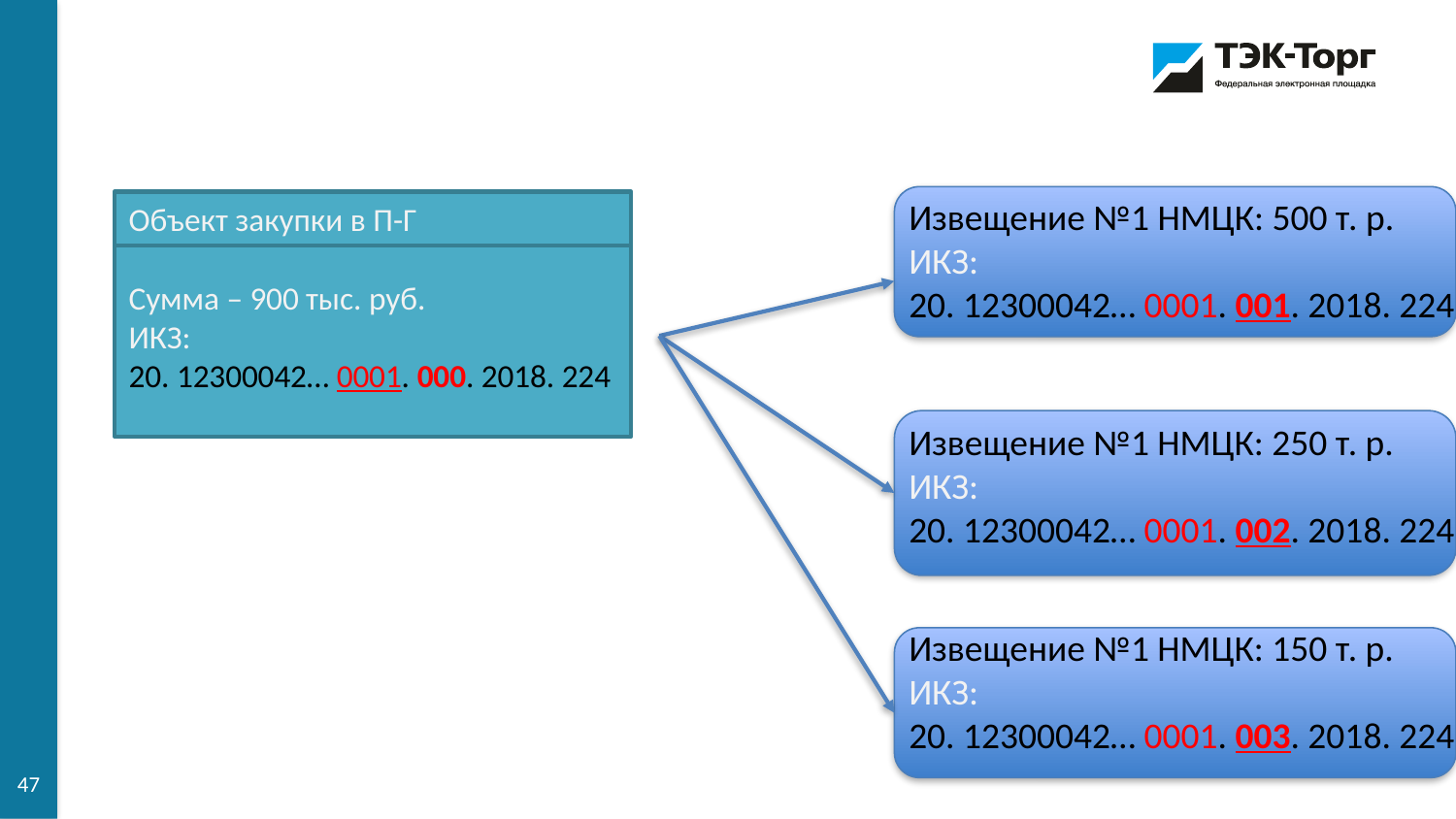

Извещение №1 НМЦК: 500 т. р.
ИКЗ:
20. 12300042… 0001. 001. 2018. 224

Объект закупки в П-Г

Сумма – 900 тыс. руб.
ИКЗ:
20. 12300042… 0001. 000. 2018. 224

Извещение №1 НМЦК: 250 т. р.
ИКЗ:
20. 12300042… 0001. 002. 2018. 224

Извещение №1 НМЦК: 150 т. р.
ИКЗ:
20. 12300042… 0001. 003. 2018. 224

47